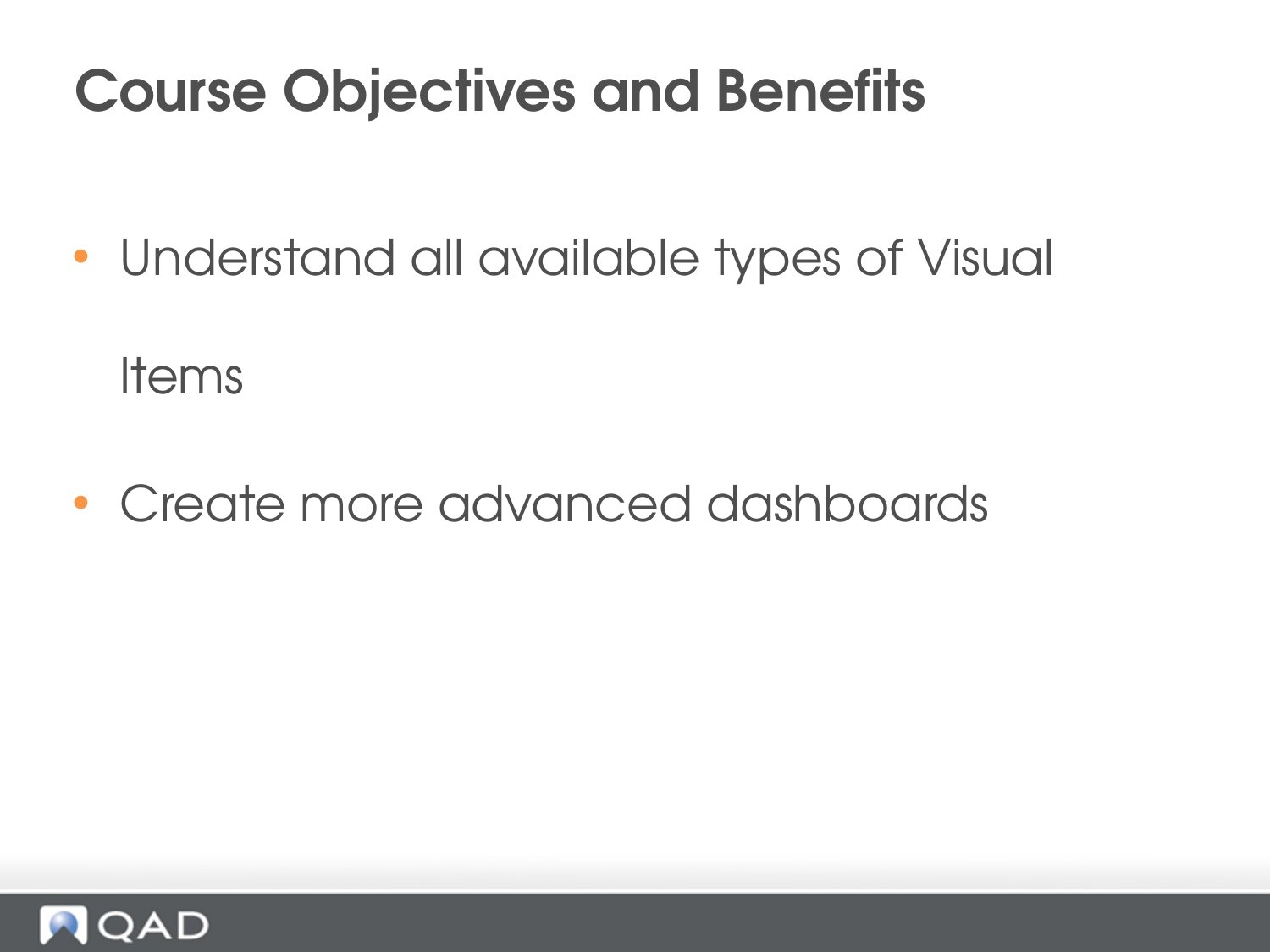

# Course Objectives and Benefits
Understand all available types of Visual Items
Create more advanced dashboards